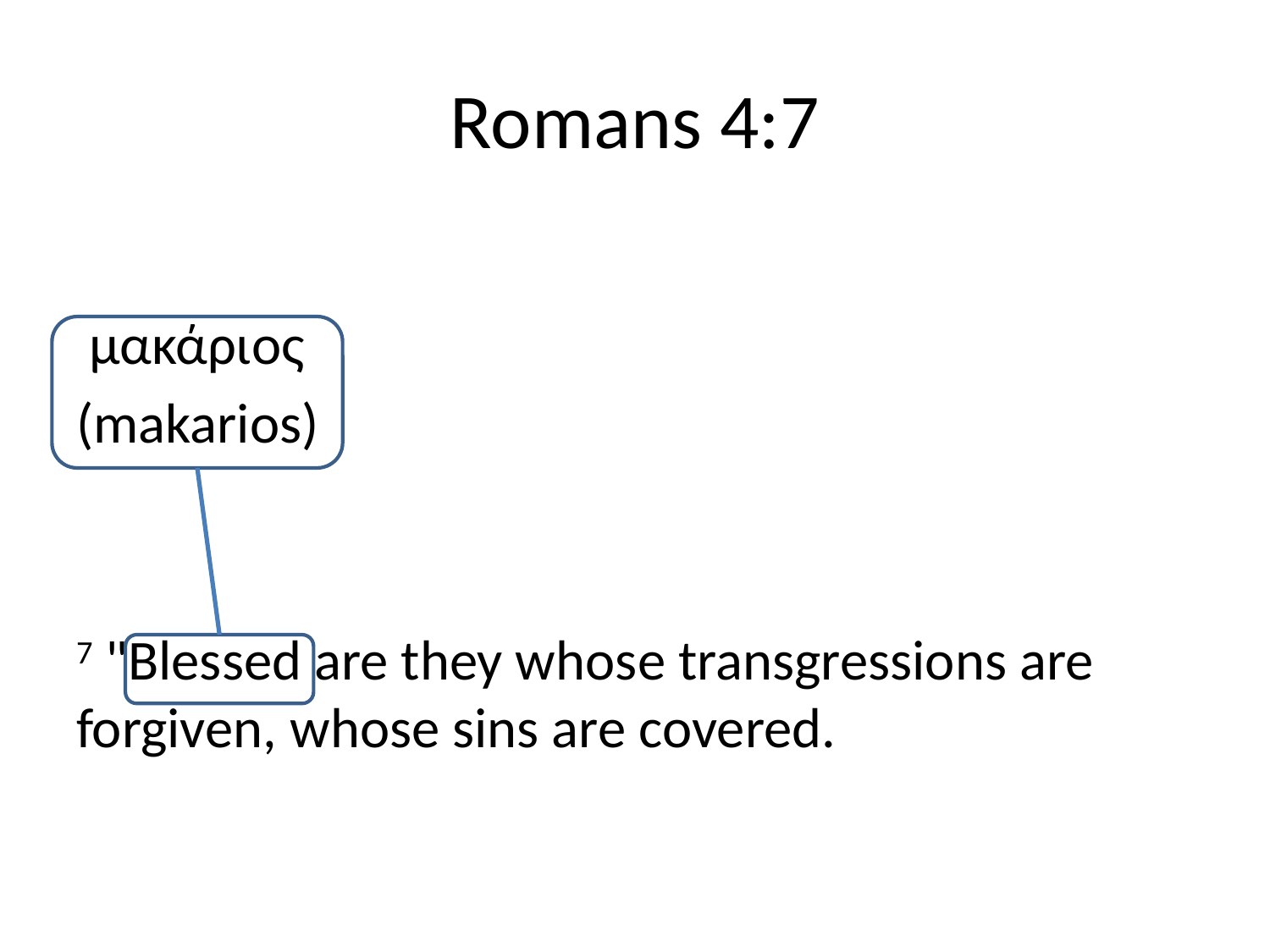

# Romans 4:7

 μακάριος
(makarios)

7 "Blessed are they whose transgressions are forgiven, whose sins are covered.